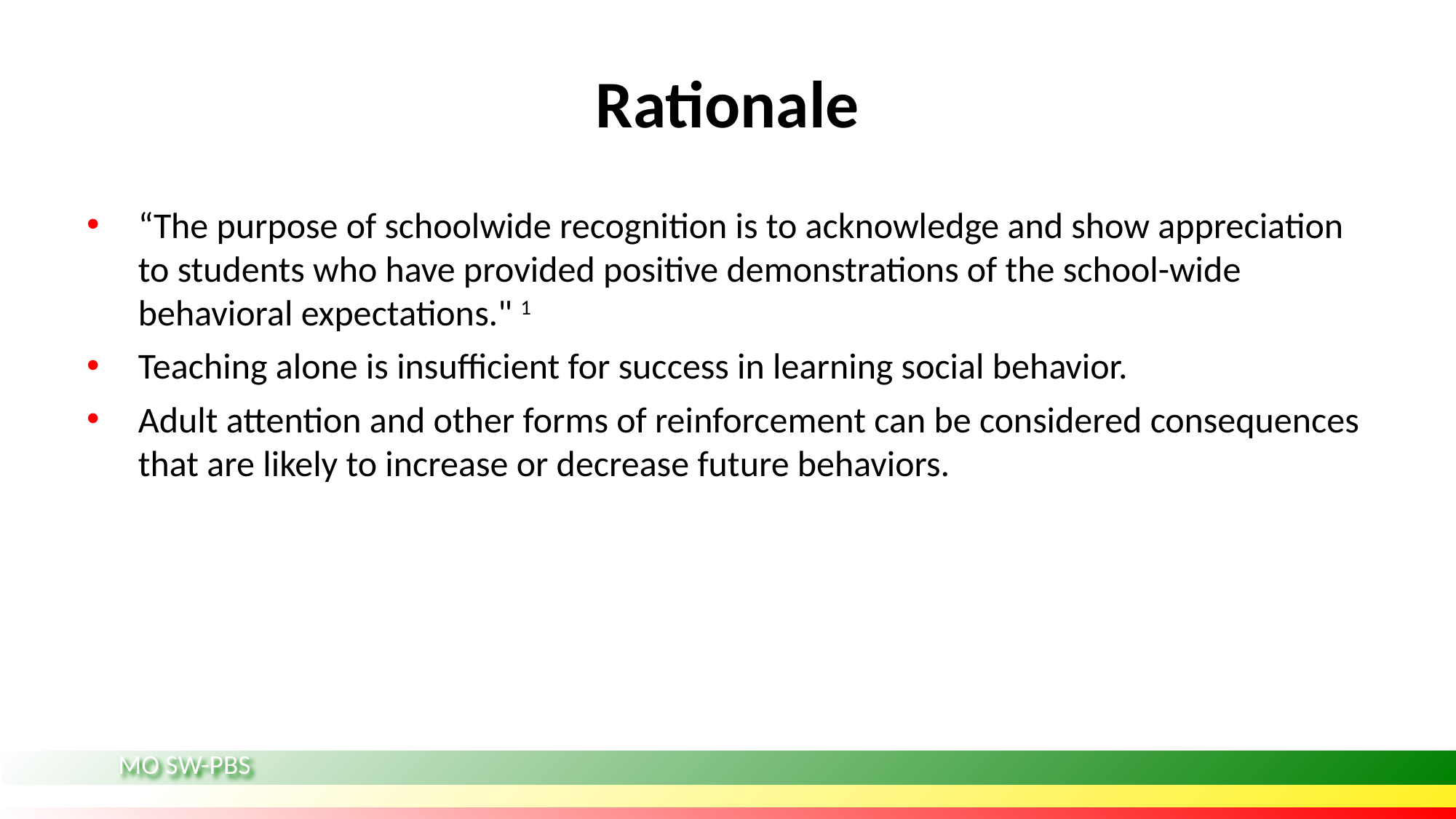

# Rationale
“The purpose of schoolwide recognition is to acknowledge and show appreciation to students who have provided positive demonstrations of the school-wide behavioral expectations." 1
Teaching alone is insufficient for success in learning social behavior.
Adult attention and other forms of reinforcement can be considered consequences that are likely to increase or decrease future behaviors.